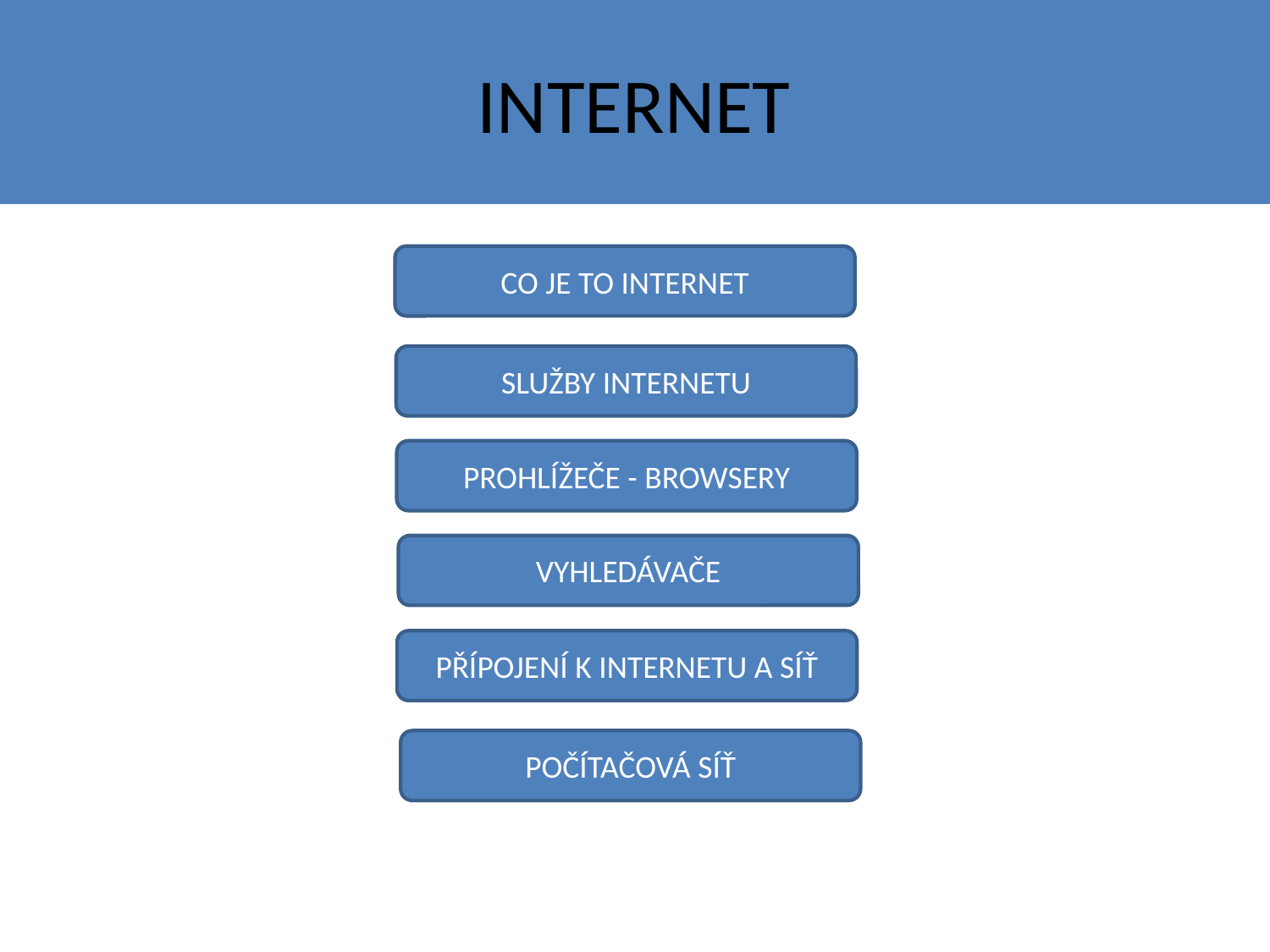

# INTERNET
CO JE TO INTERNET
SLUŽBY INTERNETU
PROHLÍŽEČE - BROWSERY
VYHLEDÁVAČE
PŘÍPOJENÍ K INTERNETU A SÍŤ
POČÍTAČOVÁ SÍŤ